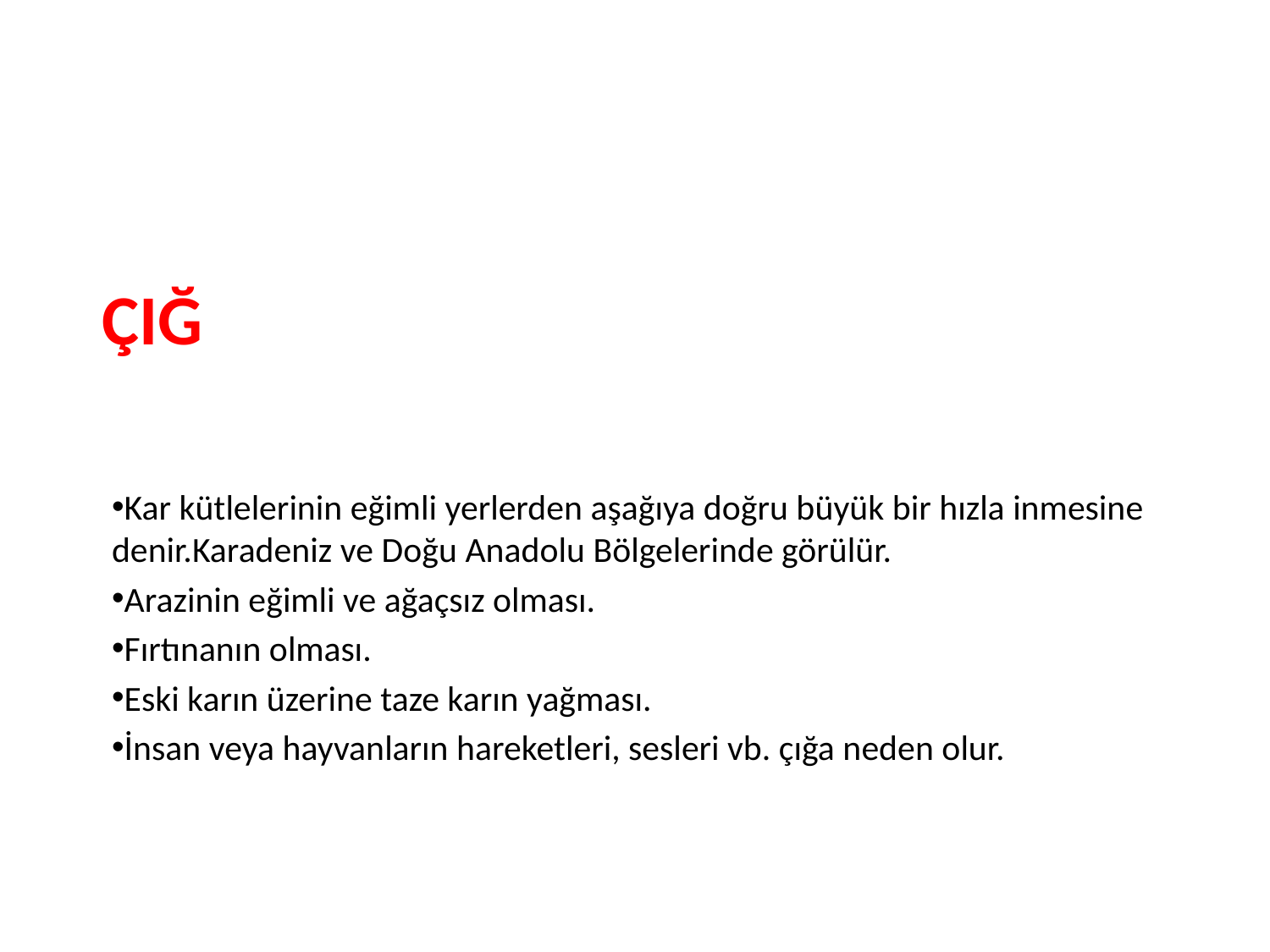

# çIĞ
Kar kütlelerinin eğimli yerlerden aşağıya doğru büyük bir hızla inmesine denir.Karadeniz ve Doğu Anadolu Bölgelerinde görülür.
Arazinin eğimli ve ağaçsız olması.
Fırtınanın olması.
Eski karın üzerine taze karın yağması.
İnsan veya hayvanların hareketleri, sesleri vb. çığa neden olur.